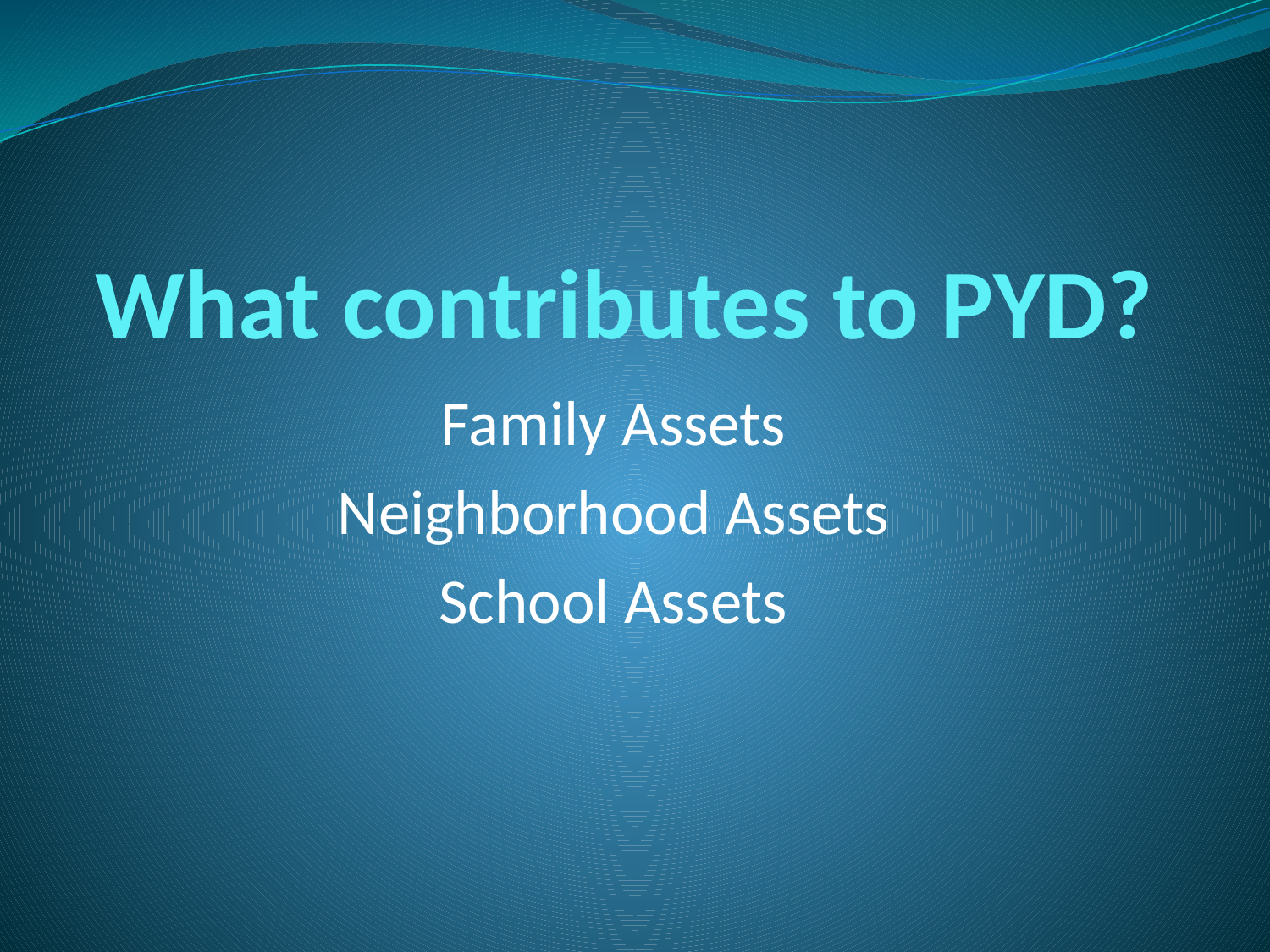

# What contributes to PYD?
Family Assets
Neighborhood Assets
School Assets